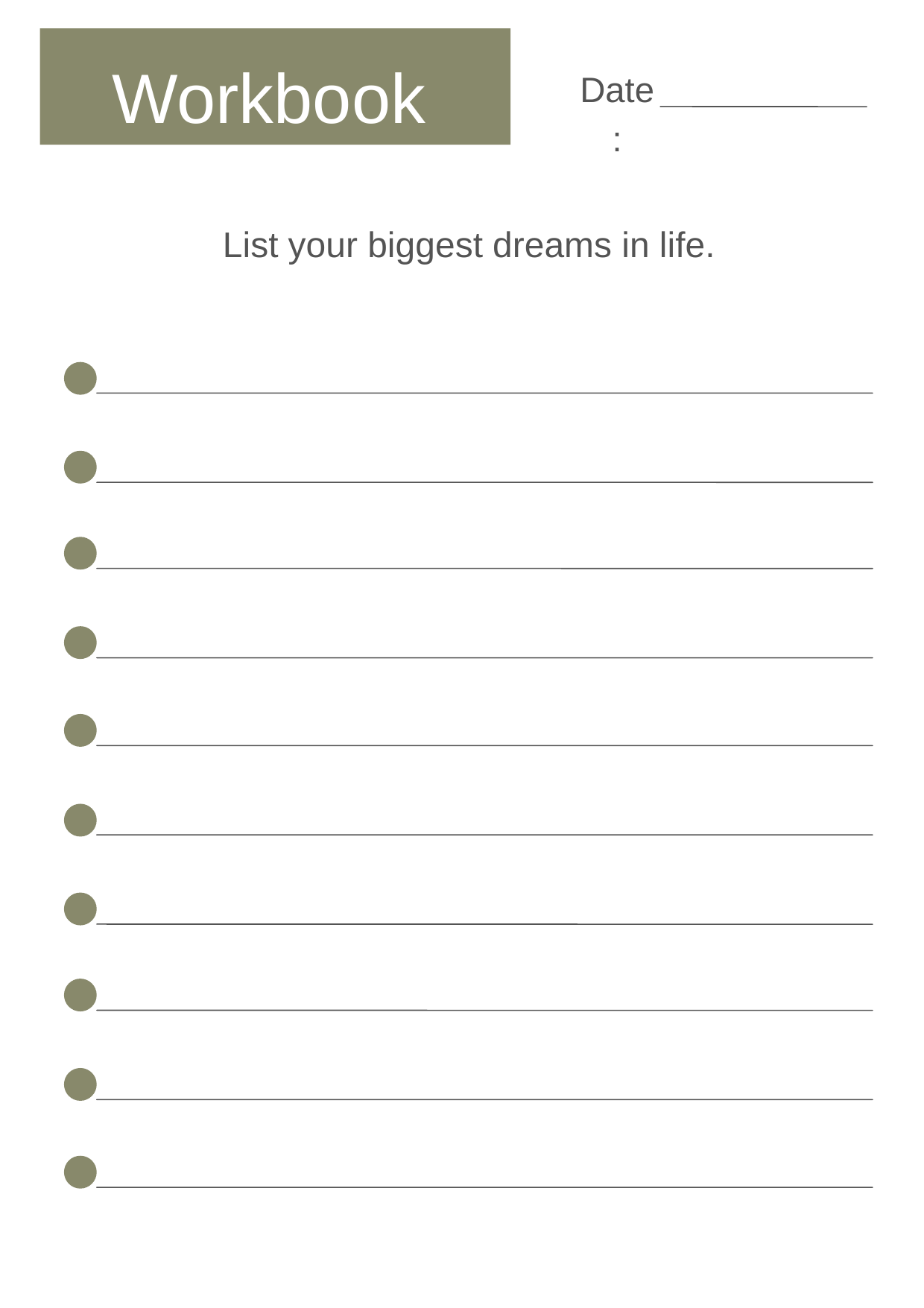

Workbook
Date:

List your biggest dreams in life.